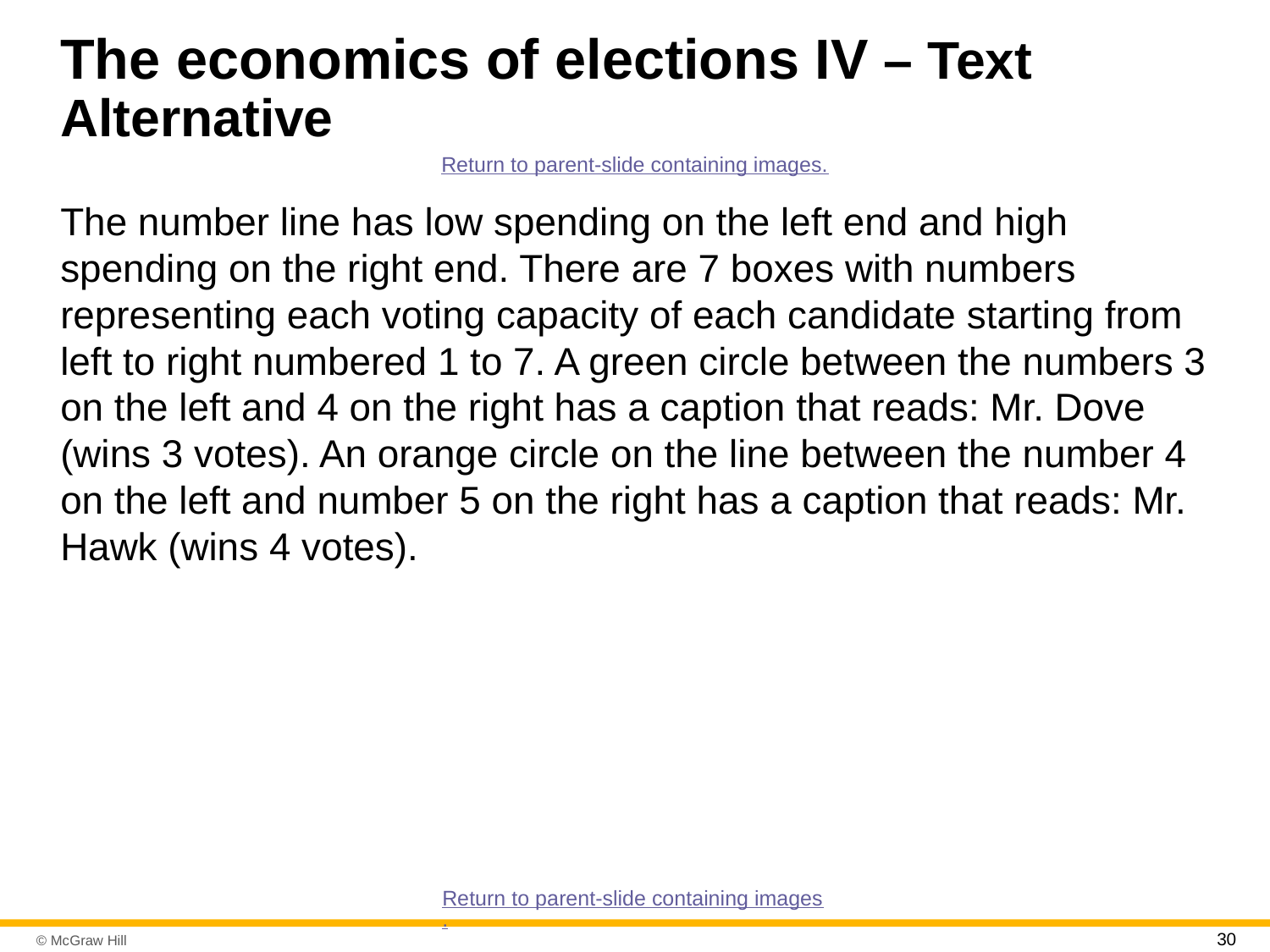

# The economics of elections IV – Text Alternative
Return to parent-slide containing images.
The number line has low spending on the left end and high spending on the right end. There are 7 boxes with numbers representing each voting capacity of each candidate starting from left to right numbered 1 to 7. A green circle between the numbers 3 on the left and 4 on the right has a caption that reads: Mr. Dove (wins 3 votes). An orange circle on the line between the number 4 on the left and number 5 on the right has a caption that reads: Mr. Hawk (wins 4 votes).
Return to parent-slide containing images.